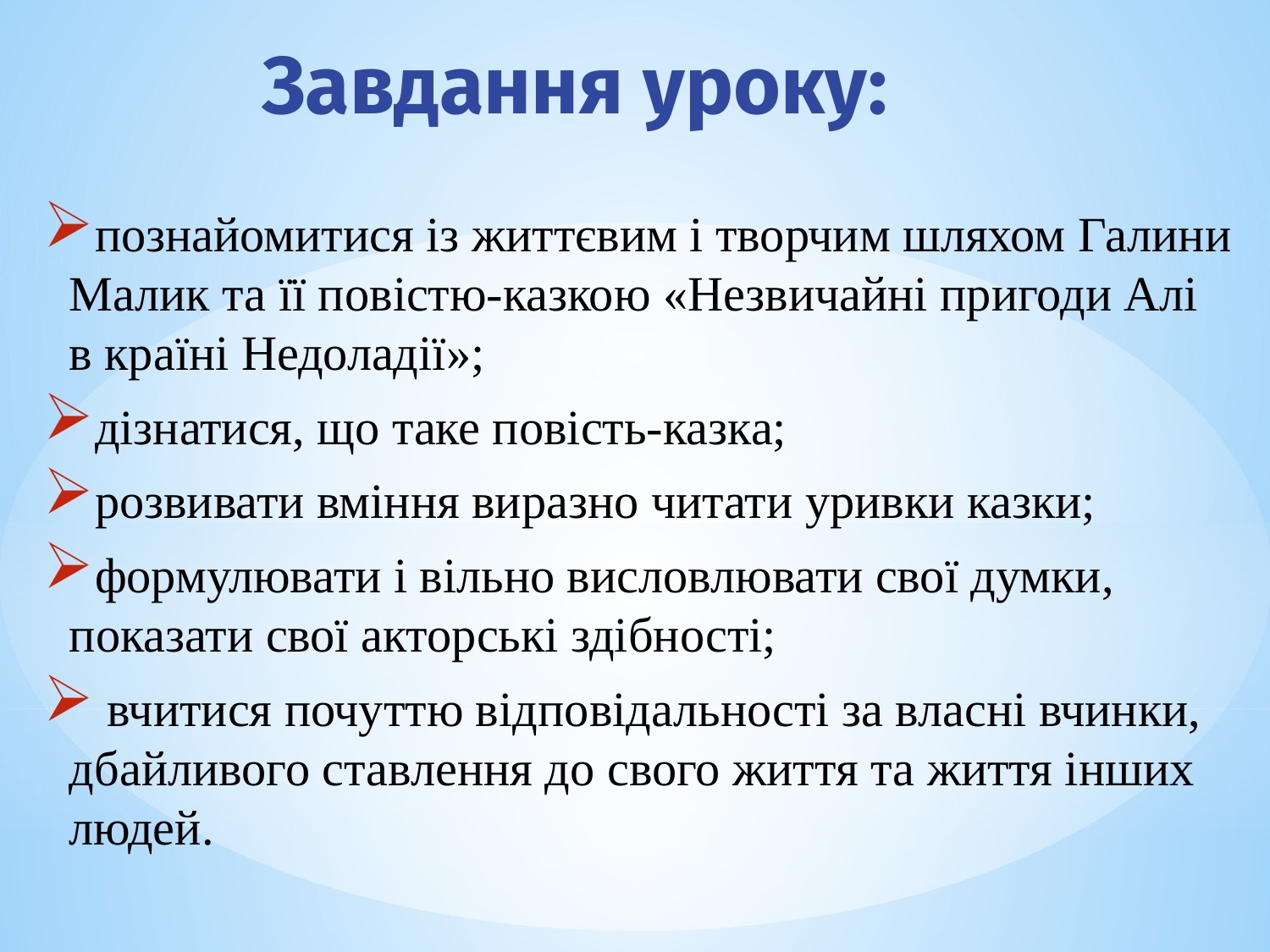

# Завдання уроку:
познайомитися із життєвим і творчим шляхом Галини Малик та її повістю-казкою «Незвичайні пригоди Алі в країні Недоладії»;
дізнатися, що таке повість-казка;
розвивати вміння виразно читати уривки казки;
формулювати і вільно висловлювати свої думки, показати свої акторські здібності;
 вчитися почуттю відповідальності за власні вчинки, дбайливого ставлення до свого життя та життя інших людей.